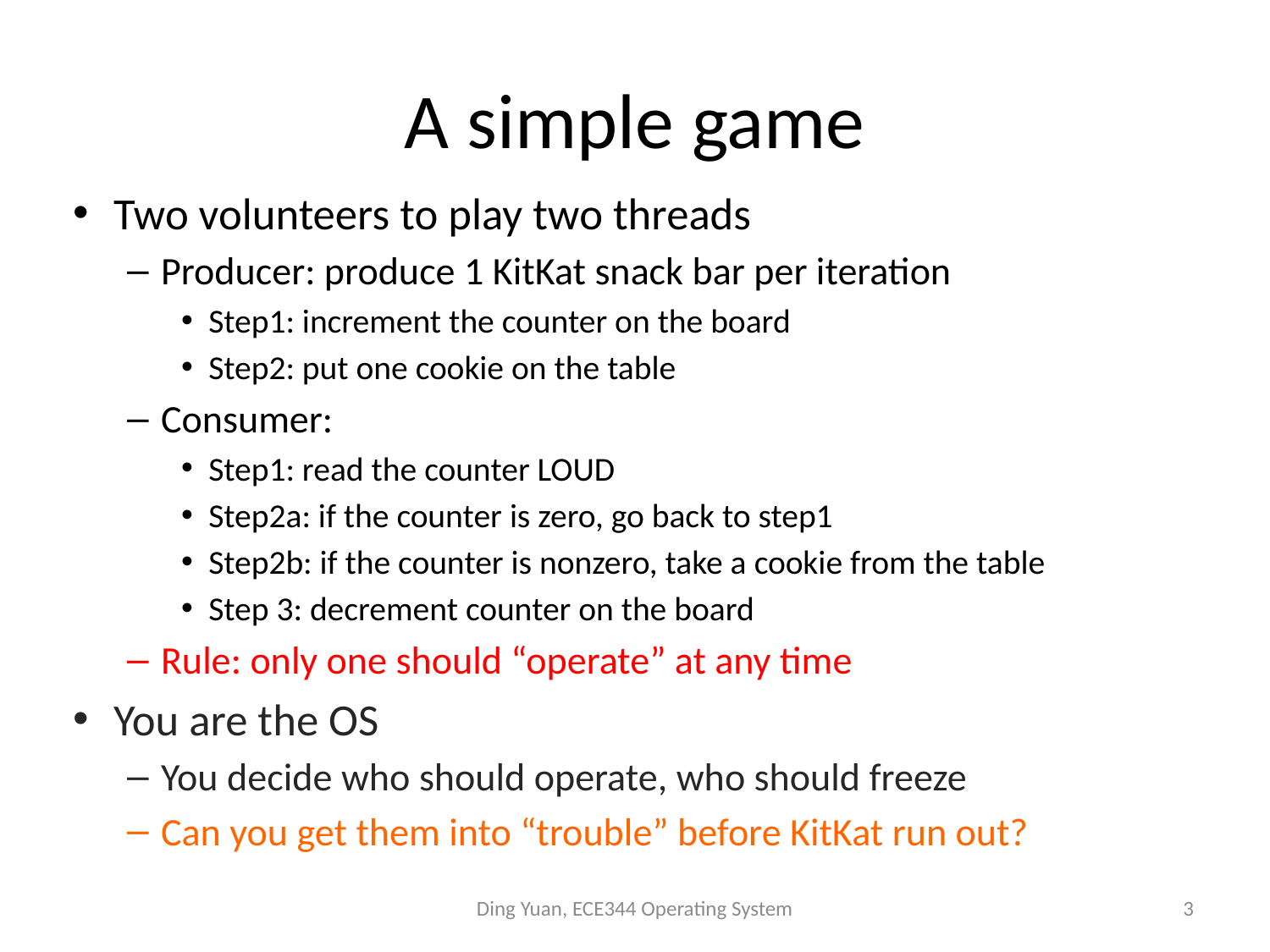

# A simple game
Two volunteers to play two threads
Producer: produce 1 KitKat snack bar per iteration
Step1: increment the counter on the board
Step2: put one cookie on the table
Consumer:
Step1: read the counter LOUD
Step2a: if the counter is zero, go back to step1
Step2b: if the counter is nonzero, take a cookie from the table
Step 3: decrement counter on the board
Rule: only one should “operate” at any time
You are the OS
You decide who should operate, who should freeze
Can you get them into “trouble” before KitKat run out?
Ding Yuan, ECE344 Operating System
3